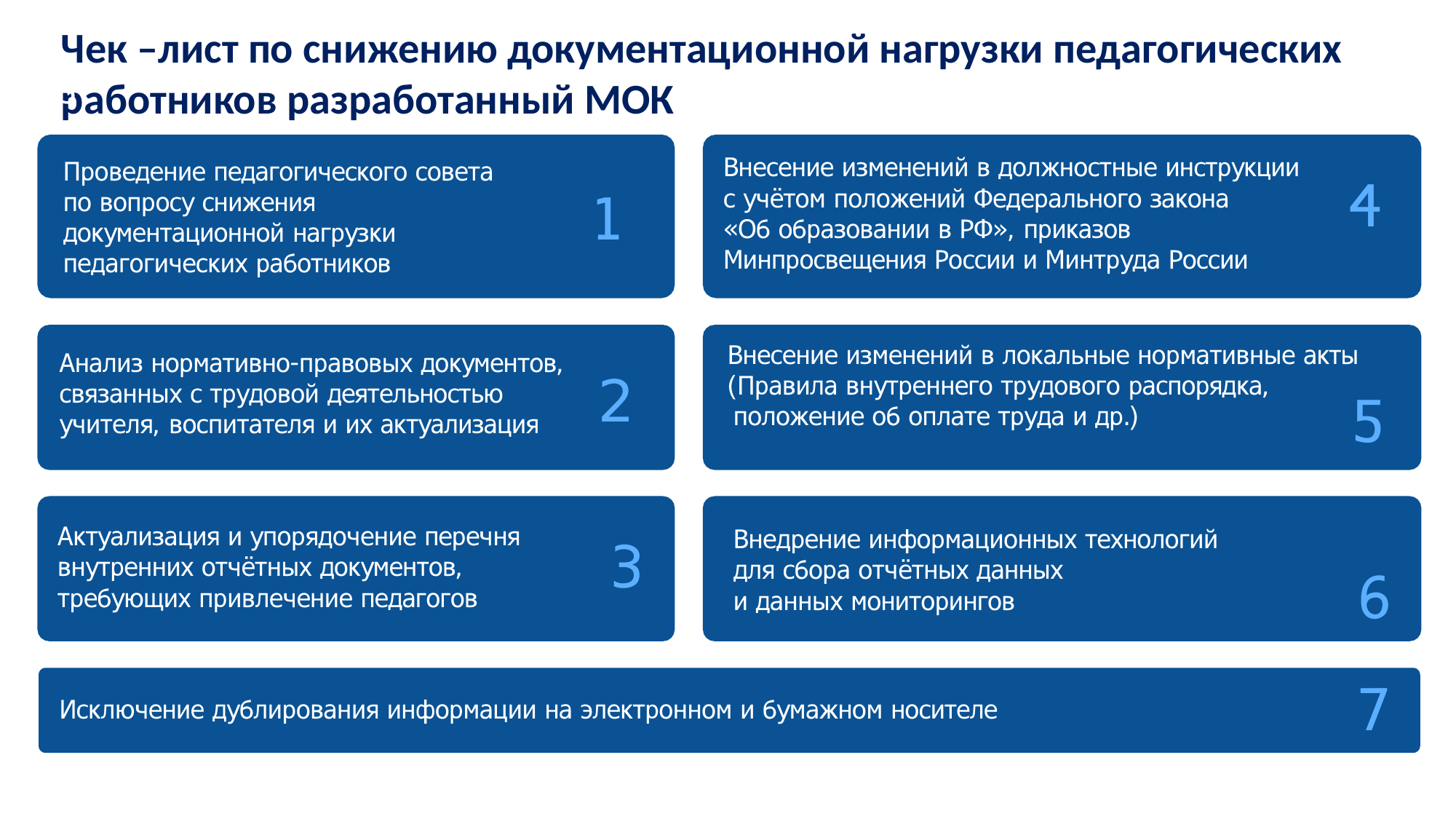

Чек –лист по снижению документационной нагрузки педагогических работников разработанный МОК
15

Внесение изменений в должностные инструкции
с учётом положений Федерального закона
«Об образовании в РФ», приказов
Минпросвещения России и Минтруда России
Проведение педагогического совета по вопросу снижения документационной нагрузки педагогических работников
4
1

Внесение изменений в локальные нормативные акты (Правила внутреннего трудового распорядка,
Анализ нормативно-правовых документов, связанных с трудовой деятельностью учителя, воспитателя и их актуализация
2
5
положение об оплате труда и др.)

Актуализация и упорядочение перечня внутренних отчётных документов, требующих привлечение педагогов
Внедрение информационных технологий для сбора отчётных данных
и данных мониторингов
3
6
7

Исключение дублирования информации на электронном и бумажном носителе